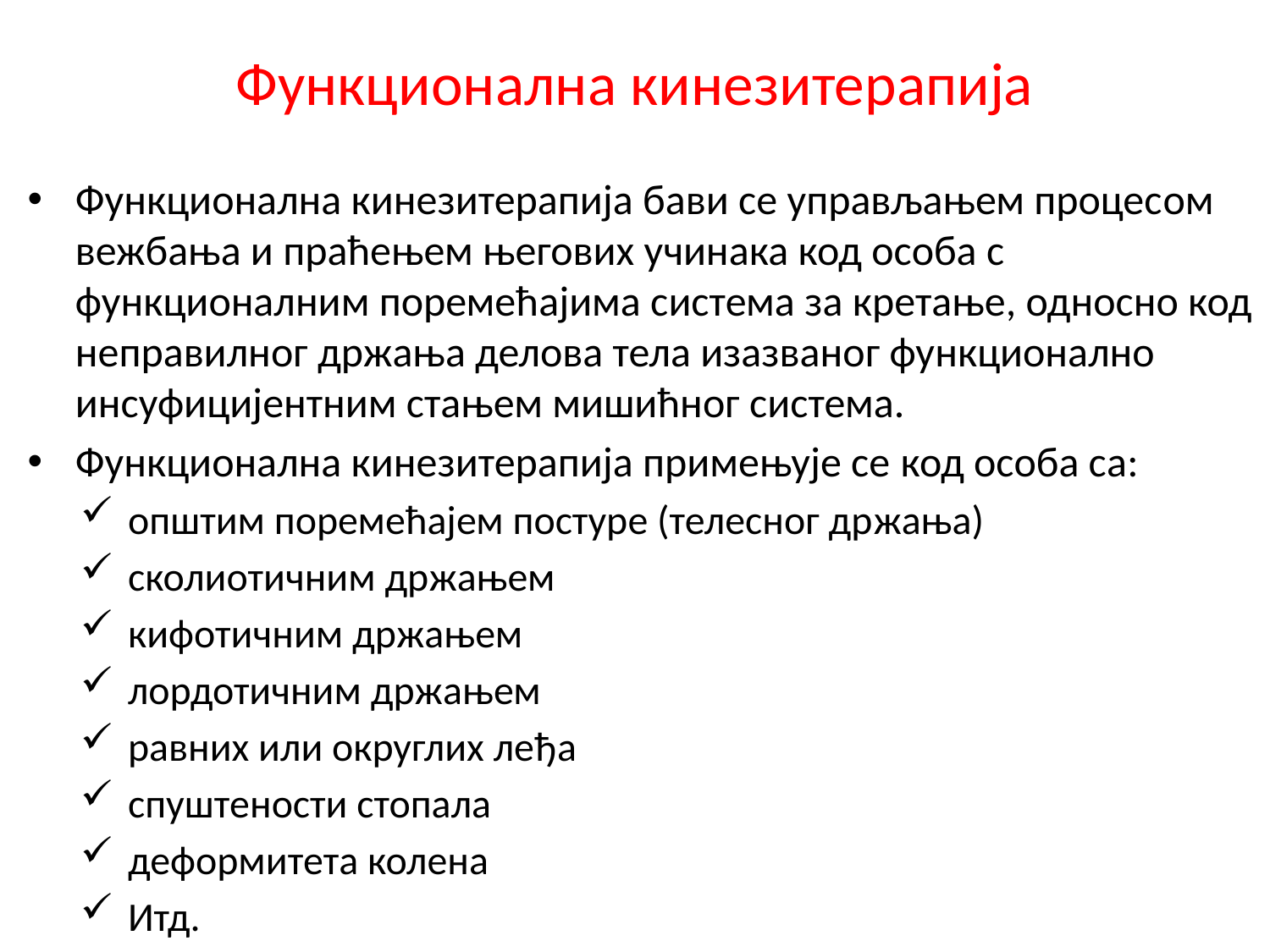

# Функционална кинезитерапија
Функционална кинезитерапија бави се управљањем процесом вежбања и праћењем његових учинака код особа с функционалним поремећајима система за кретање, односно код неправилног држања делова тела изазваног функционално инсуфицијентним стањем мишићног система.
Функционална кинезитерапија примењује се код особа са:
општим поремећајем постуре (телесног држања)
сколиотичним држањем
кифотичним држањем
лордотичним држањем
равних или округлих леђа
спуштености стопала
деформитета колена
Итд.